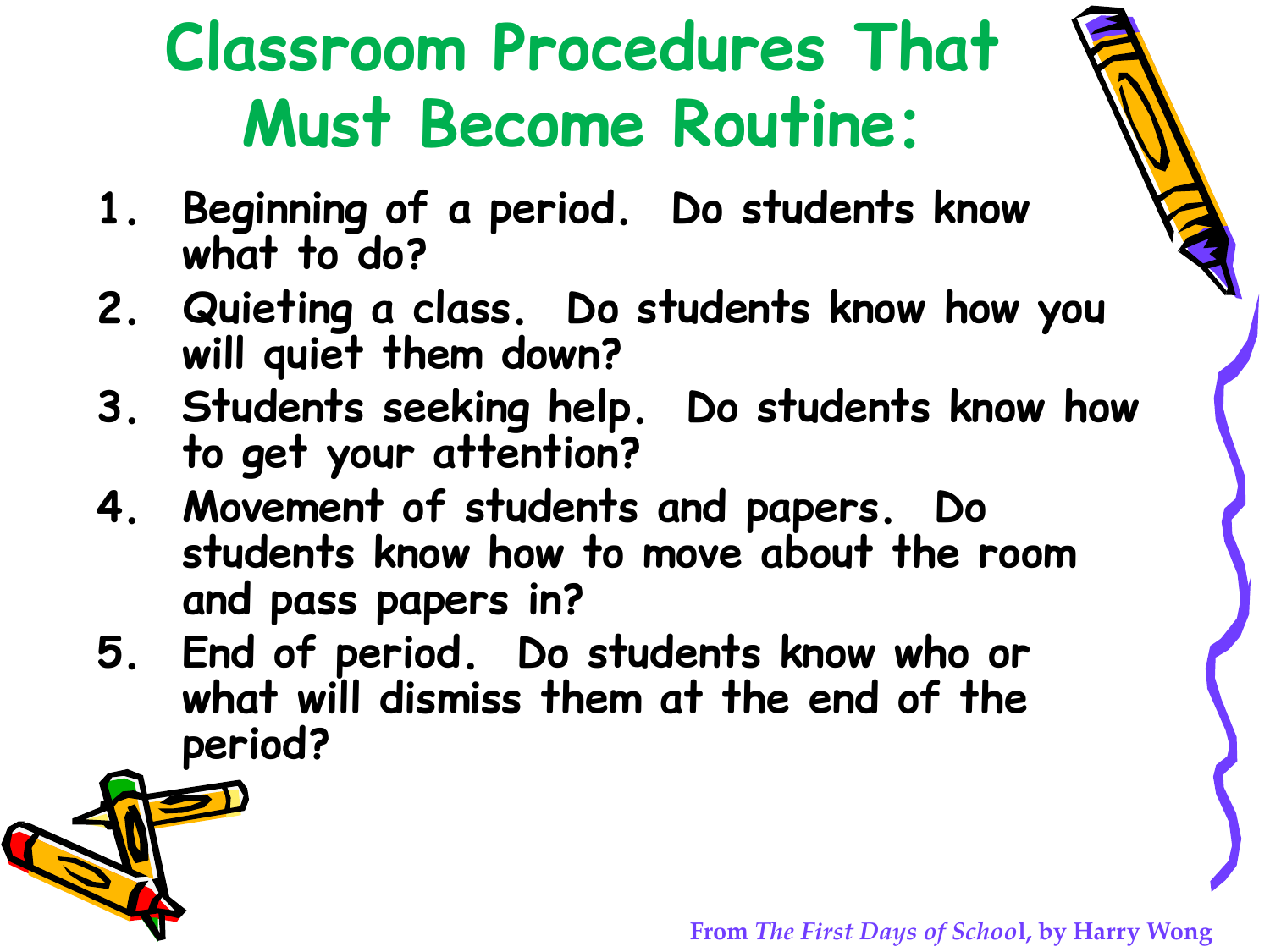

# Classroom Procedures That Must Become Routine:
Beginning of a period.  Do students know what to do?
Quieting a class.  Do students know how you will quiet them down?
Students seeking help.  Do students know how to get your attention?
Movement of students and papers.  Do students know how to move about the room and pass papers in?
End of period.  Do students know who or what will dismiss them at the end of the period?
From The First Days of School, by Harry Wong